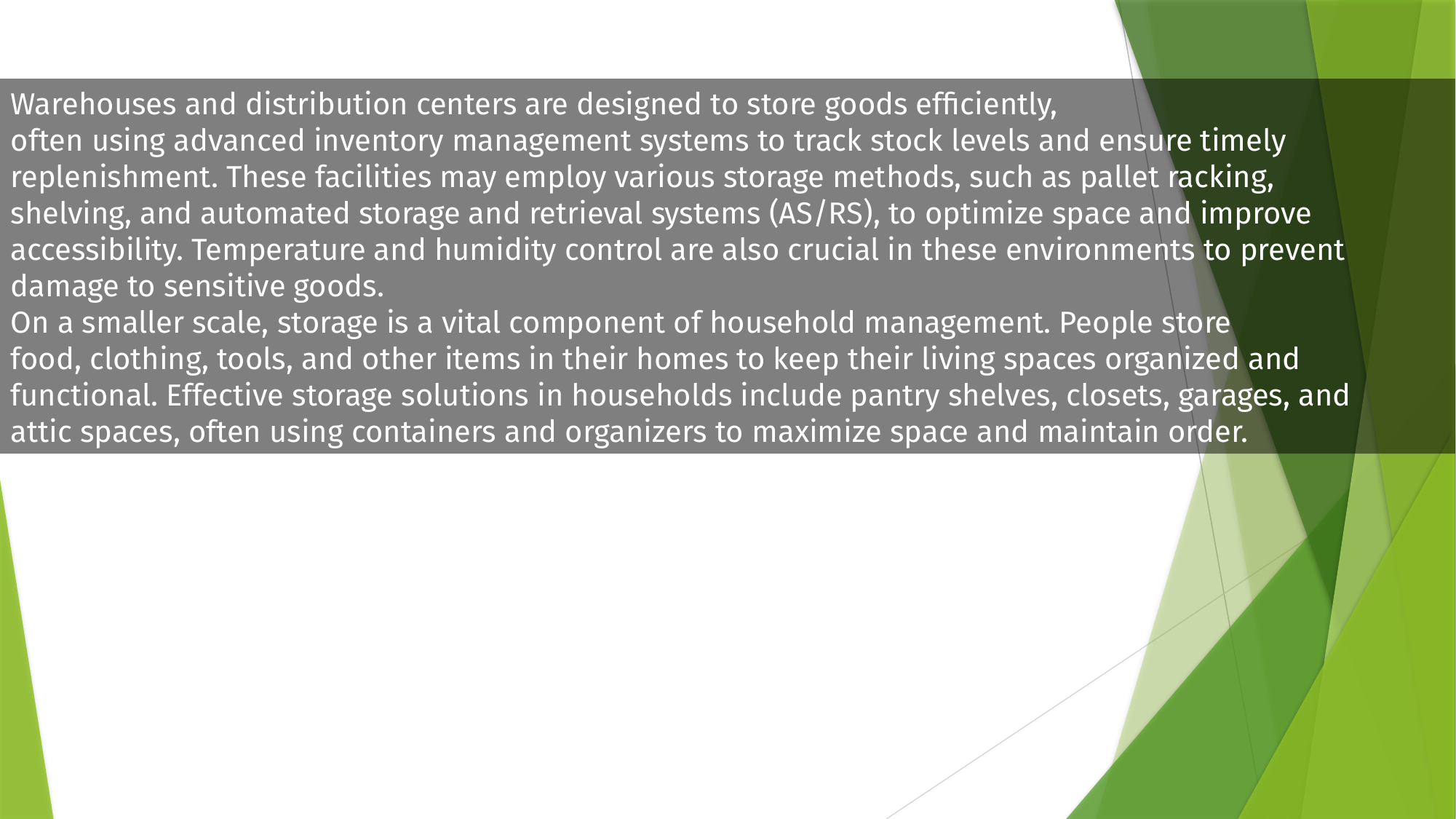

Warehouses and distribution centers are designed to store goods efficiently,
often using advanced inventory management systems to track stock levels and ensure timely
replenishment. These facilities may employ various storage methods, such as pallet racking,
shelving, and automated storage and retrieval systems (AS/RS), to optimize space and improve
accessibility. Temperature and humidity control are also crucial in these environments to prevent
damage to sensitive goods.
On a smaller scale, storage is a vital component of household management. People store
food, clothing, tools, and other items in their homes to keep their living spaces organized and
functional. Effective storage solutions in households include pantry shelves, closets, garages, and
attic spaces, often using containers and organizers to maximize space and maintain order.